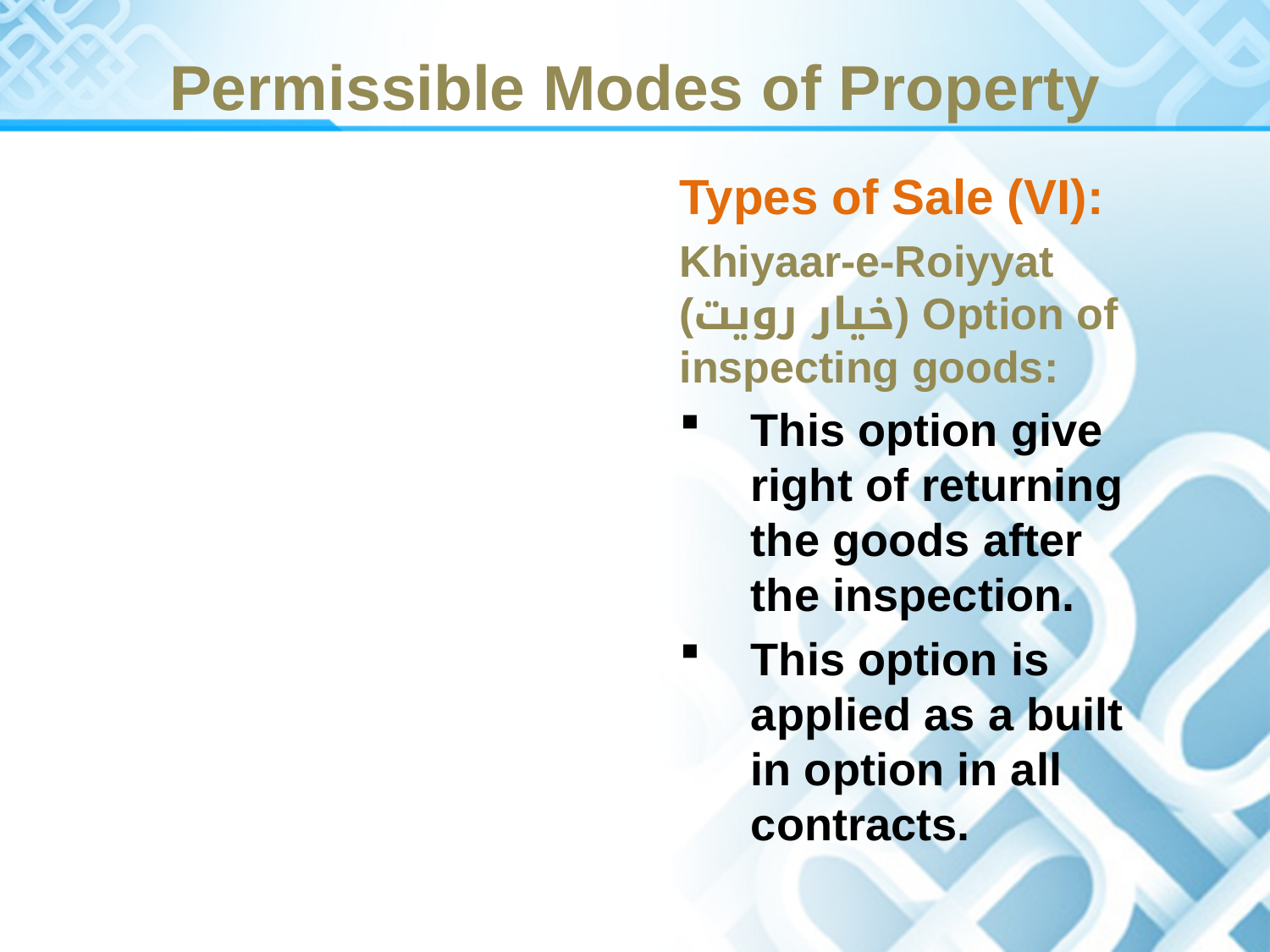

Permissible Modes of Property
Types of Sale (VI):
Khiyaar-e-Roiyyat (خیار رویت) Option of inspecting goods:
This option give right of returning the goods after the inspection.
This option is applied as a built in option in all contracts.